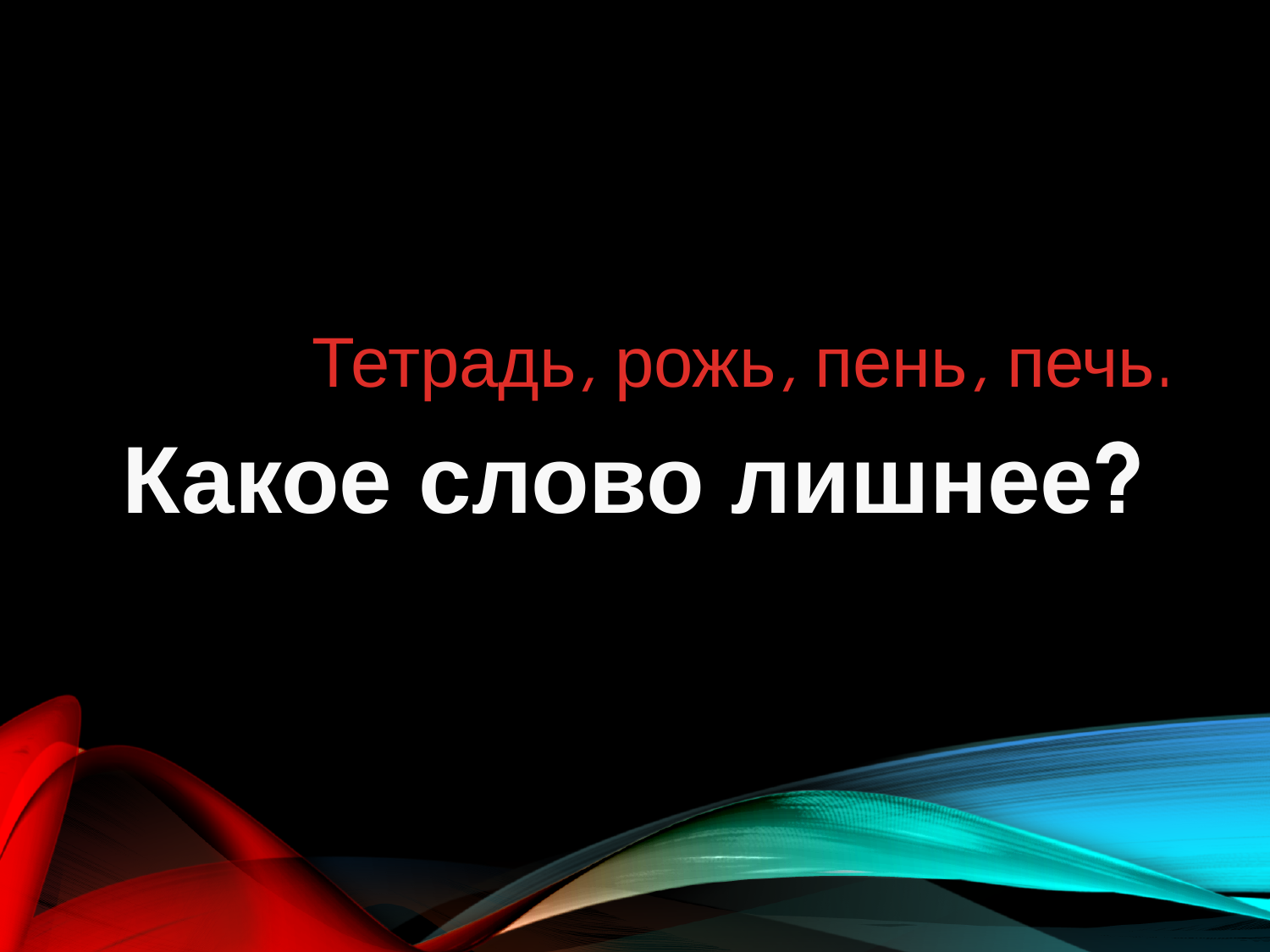

# Тетрадь, рожь, пень, печь.
Какое слово лишнее?